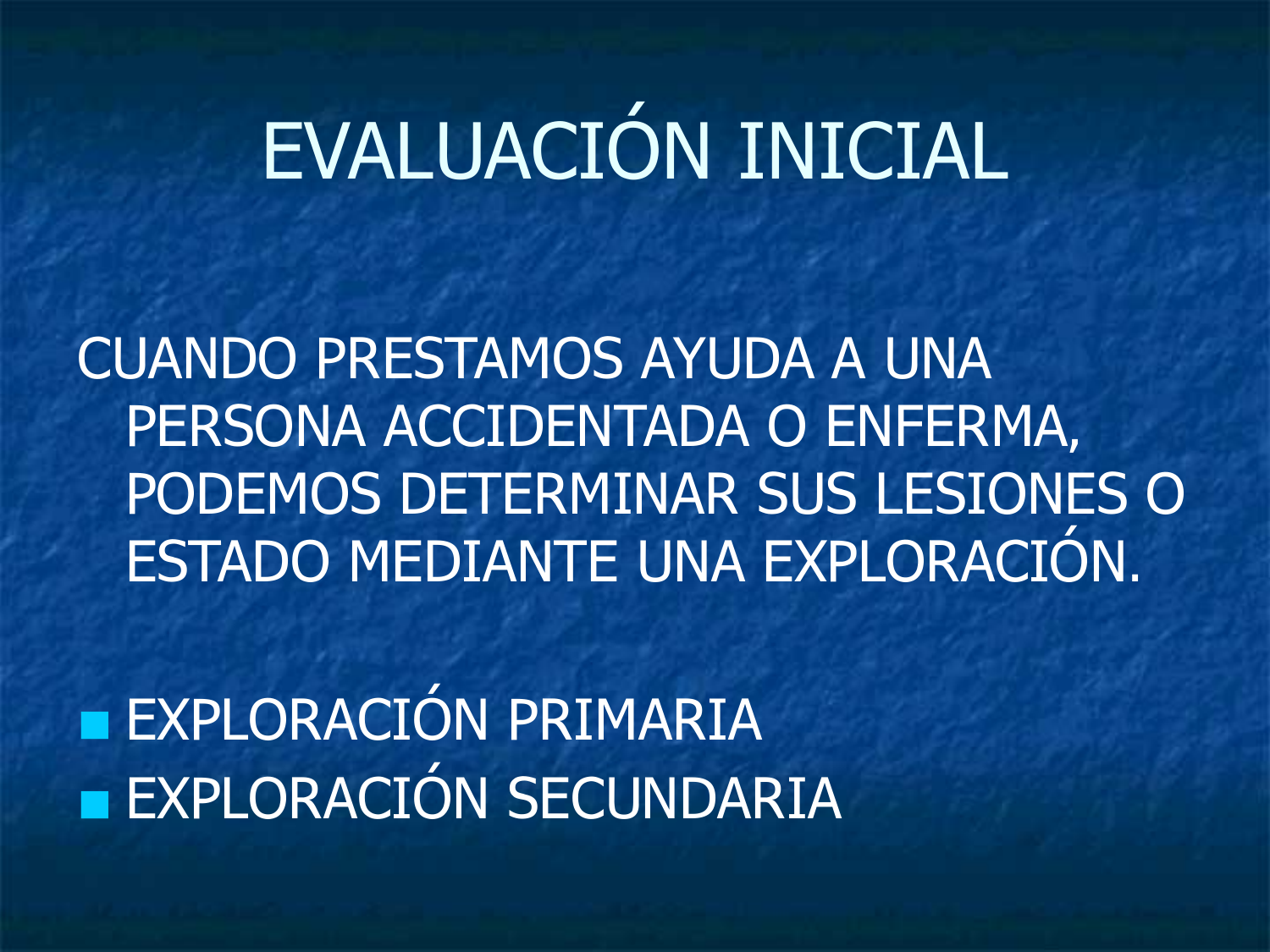

# EVALUACIÓN INICIAL
CUANDO PRESTAMOS AYUDA A UNA PERSONA ACCIDENTADA O ENFERMA, PODEMOS DETERMINAR SUS LESIONES O ESTADO MEDIANTE UNA EXPLORACIÓN.

EXPLORACIÓN PRIMARIA
EXPLORACIÓN SECUNDARIA